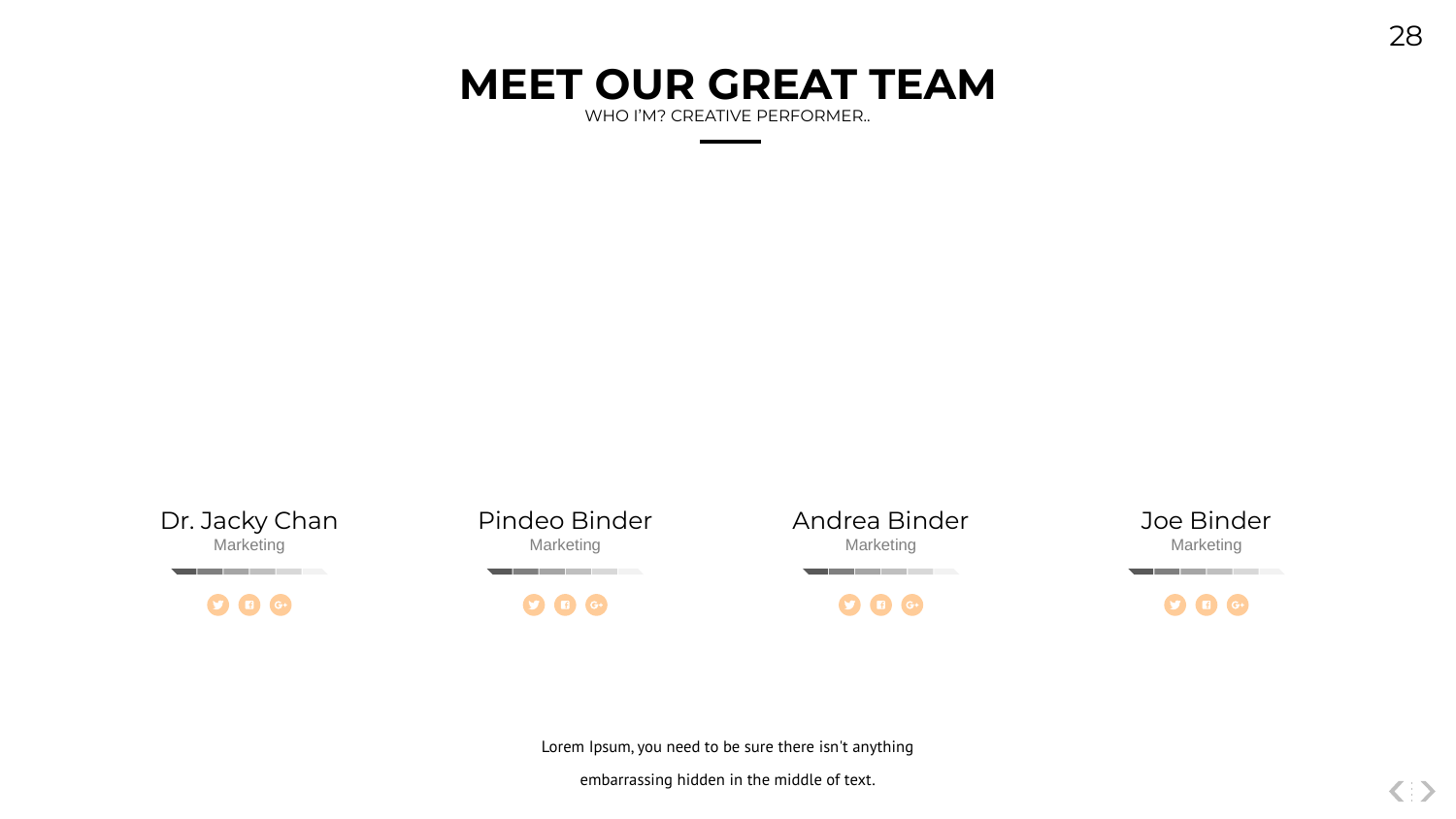

28
MEET OUR GREAT TEAM
WHO I’M? CREATIVE PERFORMER..

Dr. Jacky Chan
Marketing

Pindeo Binder
Marketing

Andrea Binder
Marketing

Joe Binder
Marketing

Lorem Ipsum, you need to be sure there isn't anything embarrassing hidden in the middle of text.